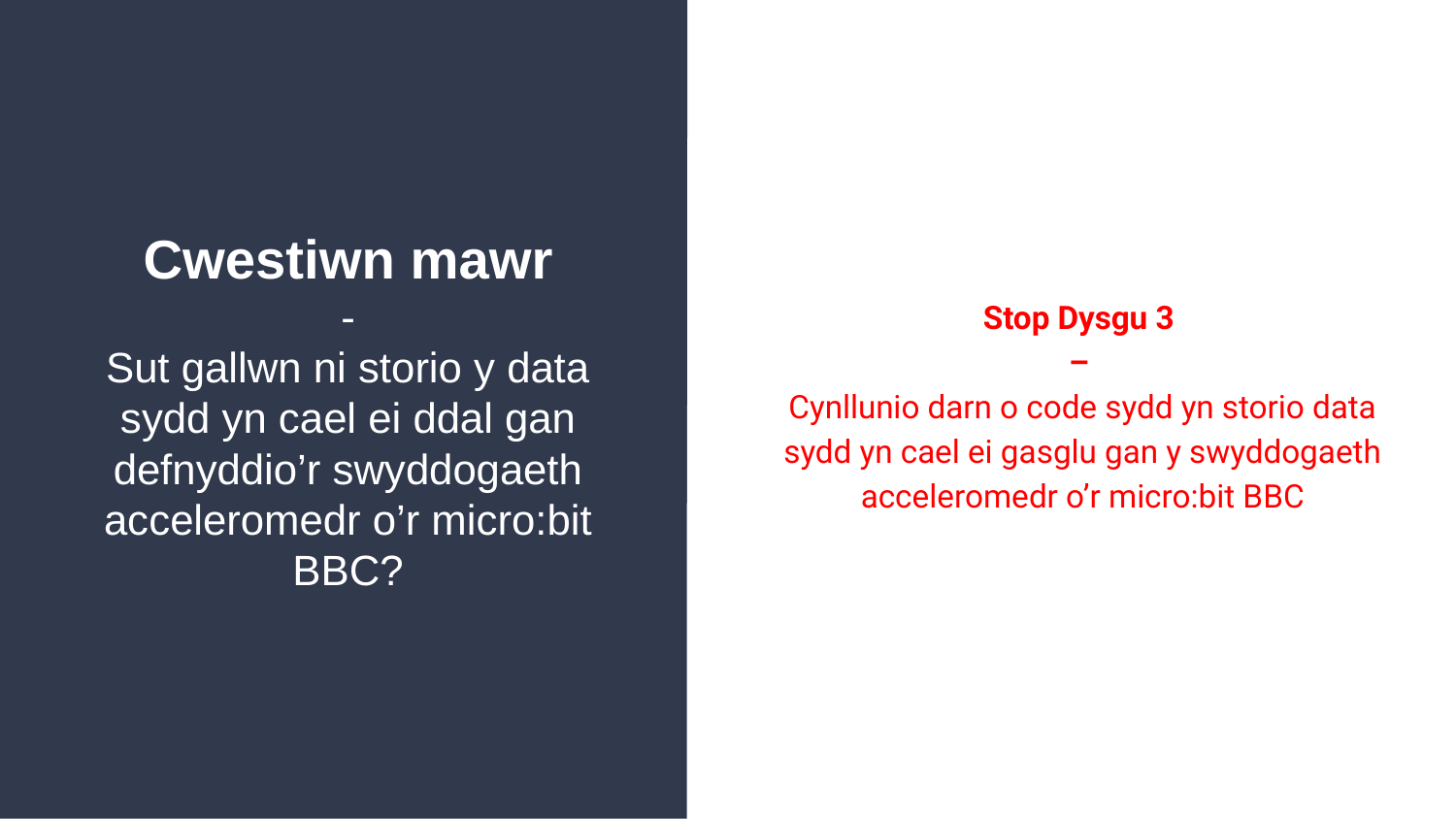

Stop Dysgu 3
–
Cynllunio darn o code sydd yn storio data sydd yn cael ei gasglu gan y swyddogaeth acceleromedr o’r micro:bit BBC

# Cwestiwn mawr - Sut gallwn ni storio y data sydd yn cael ei ddal gan defnyddio’r swyddogaeth acceleromedr o’r micro:bit BBC?